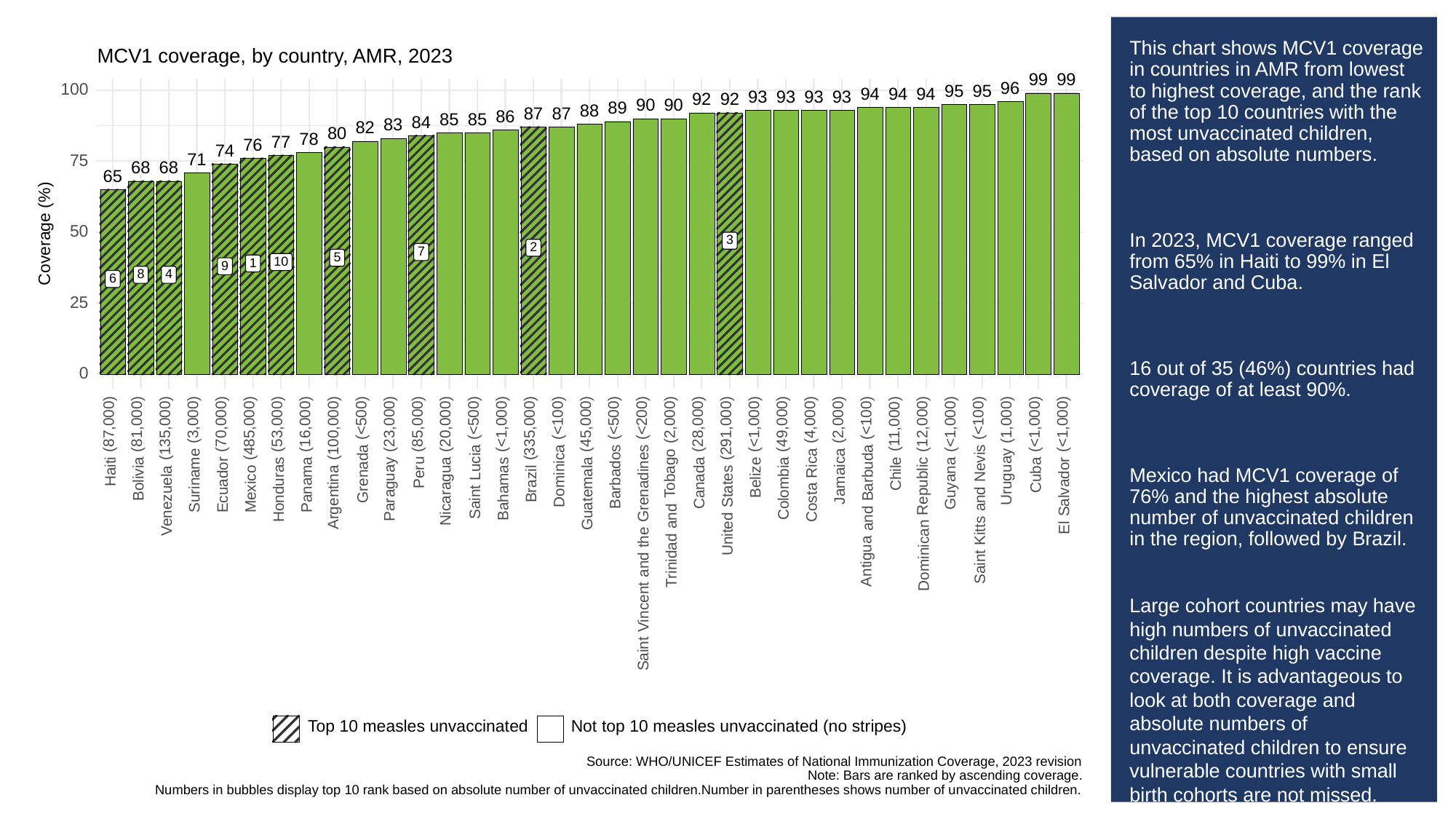

# This chart shows MCV1 coverage in countries in AMR from lowest to highest coverage, and the rank of the top 10 countries with the most unvaccinated children, based on absolute numbers.

In 2023, MCV1 coverage ranged from 65% in Haiti to 99% in El Salvador and Cuba.

16 out of 35 (46%) countries had coverage of at least 90%.

Mexico had MCV1 coverage of 76% and the highest absolute number of unvaccinated children in the region, followed by Brazil.

Large cohort countries may have high numbers of unvaccinated children despite high vaccine coverage. It is advantageous to look at both coverage and absolute numbers of unvaccinated children to ensure vulnerable countries with small birth cohorts are not missed.

MCV1 coverage, by country, AMR, 2023
99
99

96
100
95
95
94
94
94

93
93
93
93

92
92
90
90

89

88

87
87

86

85
85

84

83

82

80

78

77

76

74

71

75

68
68

65

Coverage (%)
50

3

2

7

5

10

1

9

8

4

6

25

0

(<500)
(<500)
(<100)
(<500)
(<200)
(<100)
(<100)
(3,000)
(2,000)
(4,000)
(2,000)
(1,000)
(87,000)
(81,000)
(70,000)
(53,000)
(16,000)
(23,000)
(85,000)
(20,000)
(45,000)
(28,000)
(49,000)
(11,000)
(12,000)
(<1,000)
(<1,000)
(<1,000)
(<1,000)
(<1,000)
(135,000)
(485,000)
(100,000)
(335,000)
(291,000)
Lucia
Rica
Nevis
Haiti
Tobago
Peru
Barbuda
Chile
Grenada
Cuba
Uruguay
Dominica
Jamaica
Barbados
Belize
Bolivia
Suriname
Guyana
Canada
Grenadines
Brazil
Republic
Ecuador
Panama
States
Salvador
Paraguay
Colombia
Mexico
Bahamas
Honduras
Nicaragua
Guatemala
Argentina
and
Venezuela
Saint
Costa
and
and
El
Kitts
United
the
Dominican
Antigua
Trinidad
and
Saint
Vincent
Saint

Not top 10 measles unvaccinated (no stripes)
Top 10 measles unvaccinated

Source: WHO/UNICEF Estimates of National Immunization Coverage, 2023 revision
Note: Bars are ranked by ascending coverage.
Numbers in bubbles display top 10 rank based on absolute number of unvaccinated children.Number in parentheses shows number of unvaccinated children.